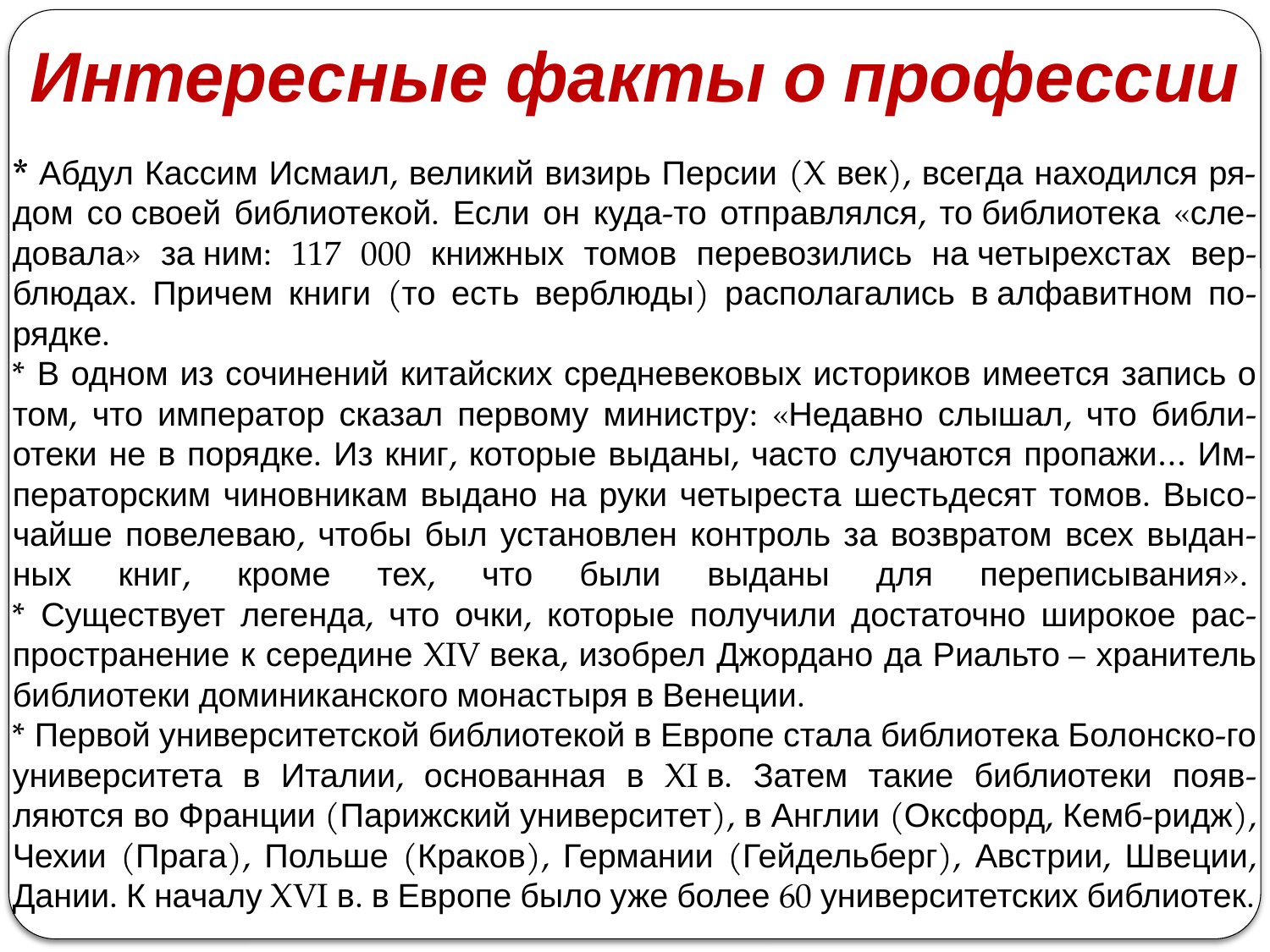

# Интересные факты о профессии
* Абдул Кассим Исмаил, великий визирь Персии (X век), всегда находился ря-дом со своей библиотекой. Если он куда-то отправлялся, то библиотека «сле-довала» за ним: 117 000 книжных томов перевозились на четырехстах вер-блюдах. Причем книги (то есть верблюды) располагались в алфавитном по-рядке.
* В одном из сочинений китайских средневековых историков имеется запись о том, что император сказал первому министру: «Недавно слышал, что библи-отеки не в порядке. Из книг, которые выданы, часто случаются пропажи… Им-ператорским чиновникам выдано на руки четыреста шестьдесят томов. Высо-чайше повелеваю, чтобы был установлен контроль за возвратом всех выдан-ных книг, кроме тех, что были выданы для переписывания». 
* Существует легенда, что очки, которые получили достаточно широкое рас-пространение к середине XIV века, изобрел Джордано да Риальто – хранитель библиотеки доминиканского монастыря в Венеции.
* Первой университетской библиотекой в Европе стала библиотека Болонско-го университета в Италии, основанная в XI в. Затем такие библиотеки появ-ляются во Франции (Парижский университет), в Англии (Оксфорд, Кемб-ридж), Чехии (Прага), Польше (Краков), Германии (Гейдельберг), Австрии, Швеции, Дании. К началу XVI в. в Европе было уже более 60 университетских библиотек.